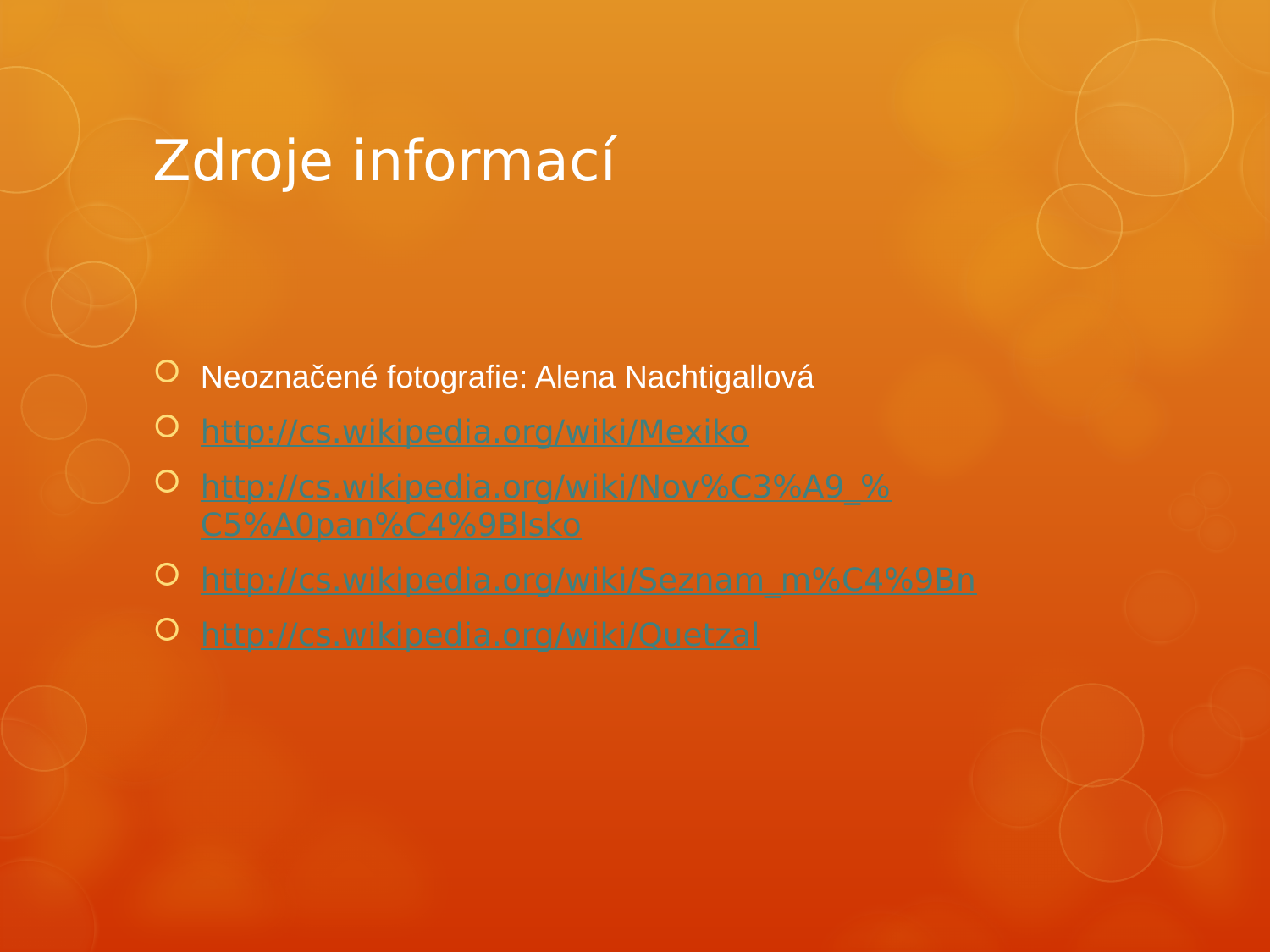

# Zdroje informací
Neoznačené fotografie: Alena Nachtigallová
http://cs.wikipedia.org/wiki/Mexiko
http://cs.wikipedia.org/wiki/Nov%C3%A9_%C5%A0pan%C4%9Blsko
http://cs.wikipedia.org/wiki/Seznam_m%C4%9Bn
http://cs.wikipedia.org/wiki/Quetzal